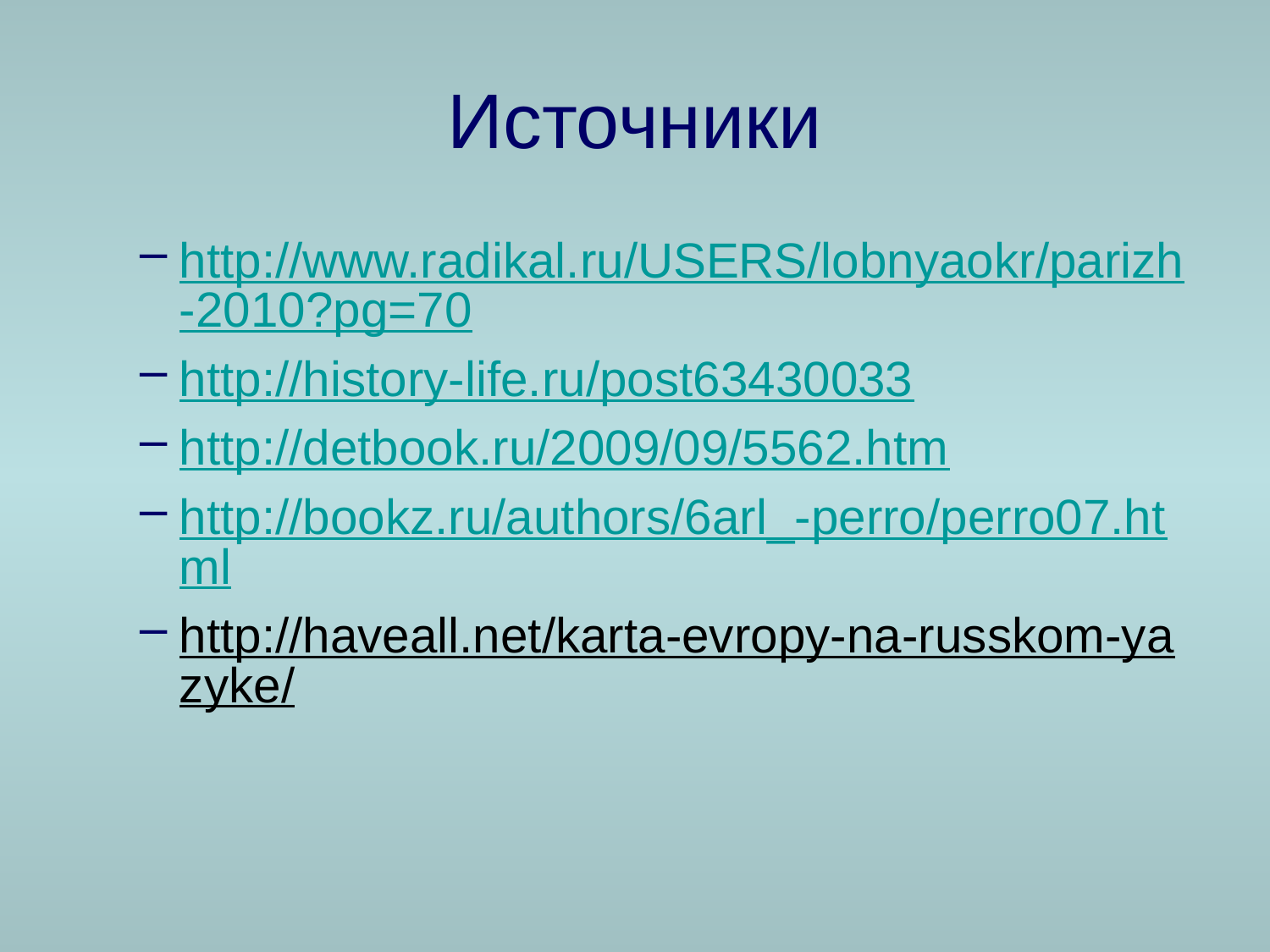

# Источники
http://www.radikal.ru/USERS/lobnyaokr/parizh-2010?pg=70
http://history-life.ru/post63430033
http://detbook.ru/2009/09/5562.htm
http://bookz.ru/authors/6arl_-perro/perro07.html
http://haveall.net/karta-evropy-na-russkom-yazyke/